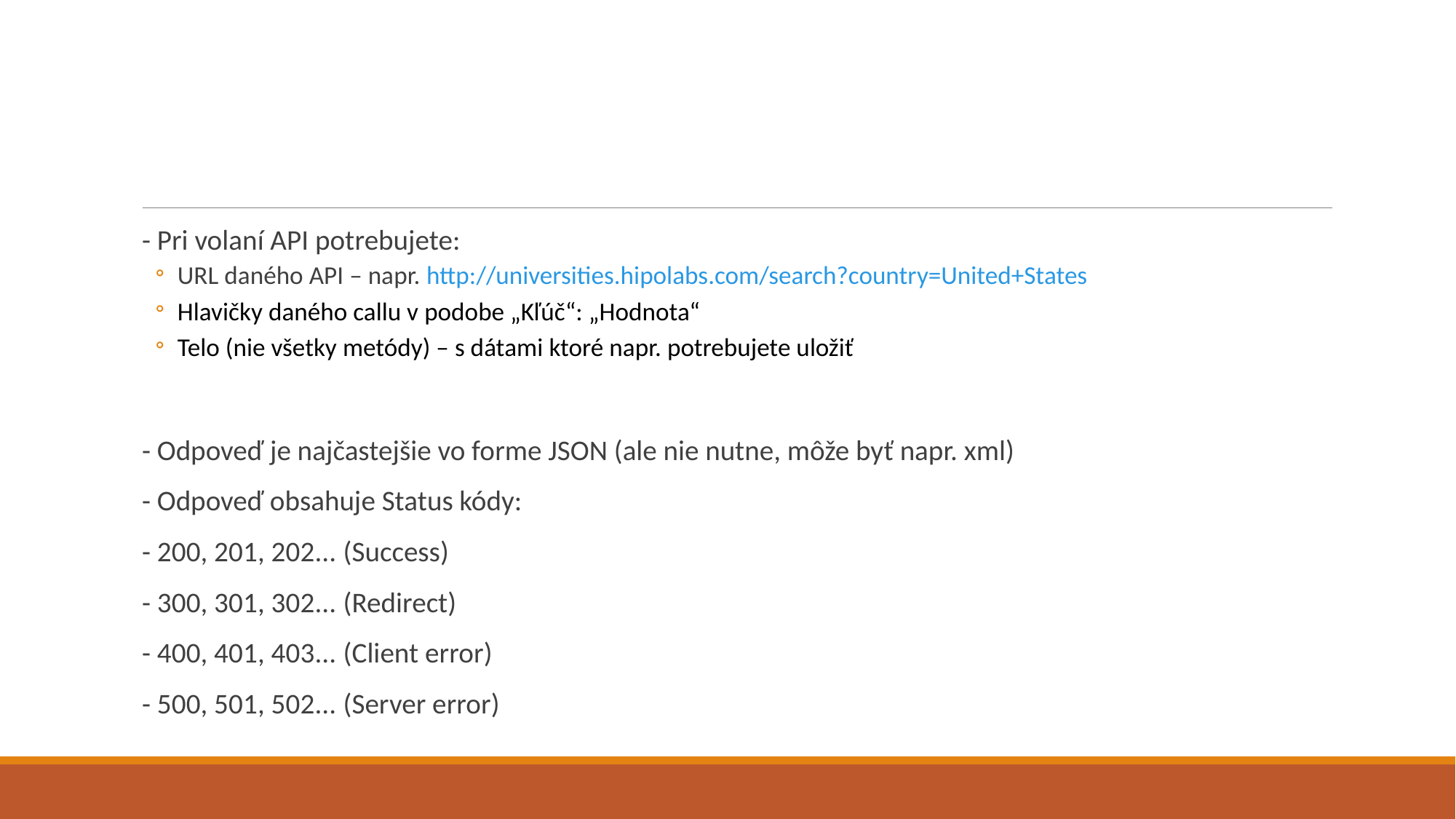

#
- Pri volaní API potrebujete:
URL daného API – napr. http://universities.hipolabs.com/search?country=United+States
Hlavičky daného callu v podobe „Kľúč“: „Hodnota“
Telo (nie všetky metódy) – s dátami ktoré napr. potrebujete uložiť

- Odpoveď je najčastejšie vo forme JSON (ale nie nutne, môže byť napr. xml)
- Odpoveď obsahuje Status kódy:
- 200, 201, 202... (Success)
- 300, 301, 302... (Redirect)
- 400, 401, 403... (Client error)
- 500, 501, 502... (Server error)